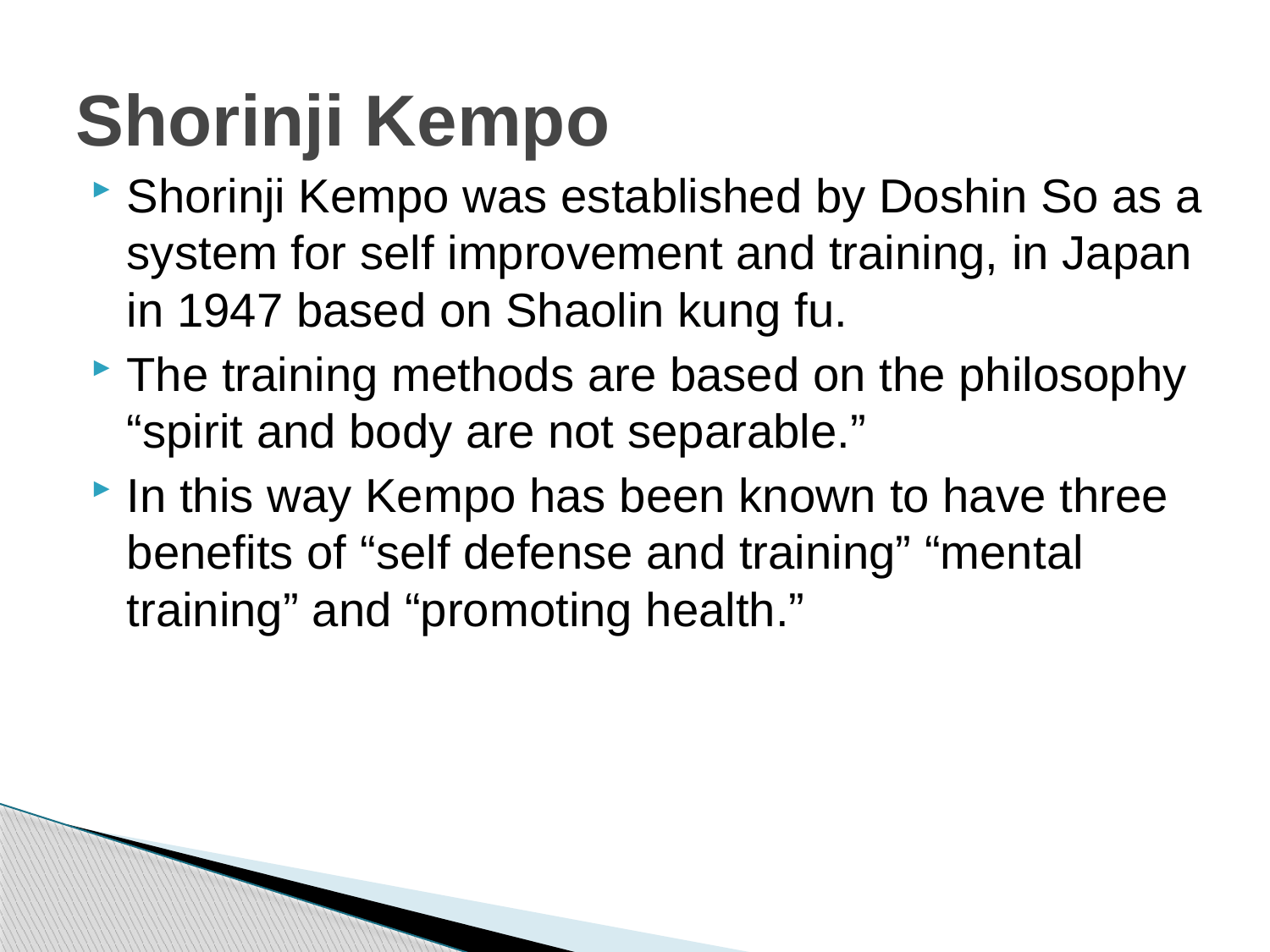

# Shorinji Kempo
Shorinji Kempo was established by Doshin So as a system for self improvement and training, in Japan in 1947 based on Shaolin kung fu.
The training methods are based on the philosophy “spirit and body are not separable.”
In this way Kempo has been known to have three benefits of “self defense and training” “mental training” and “promoting health.”